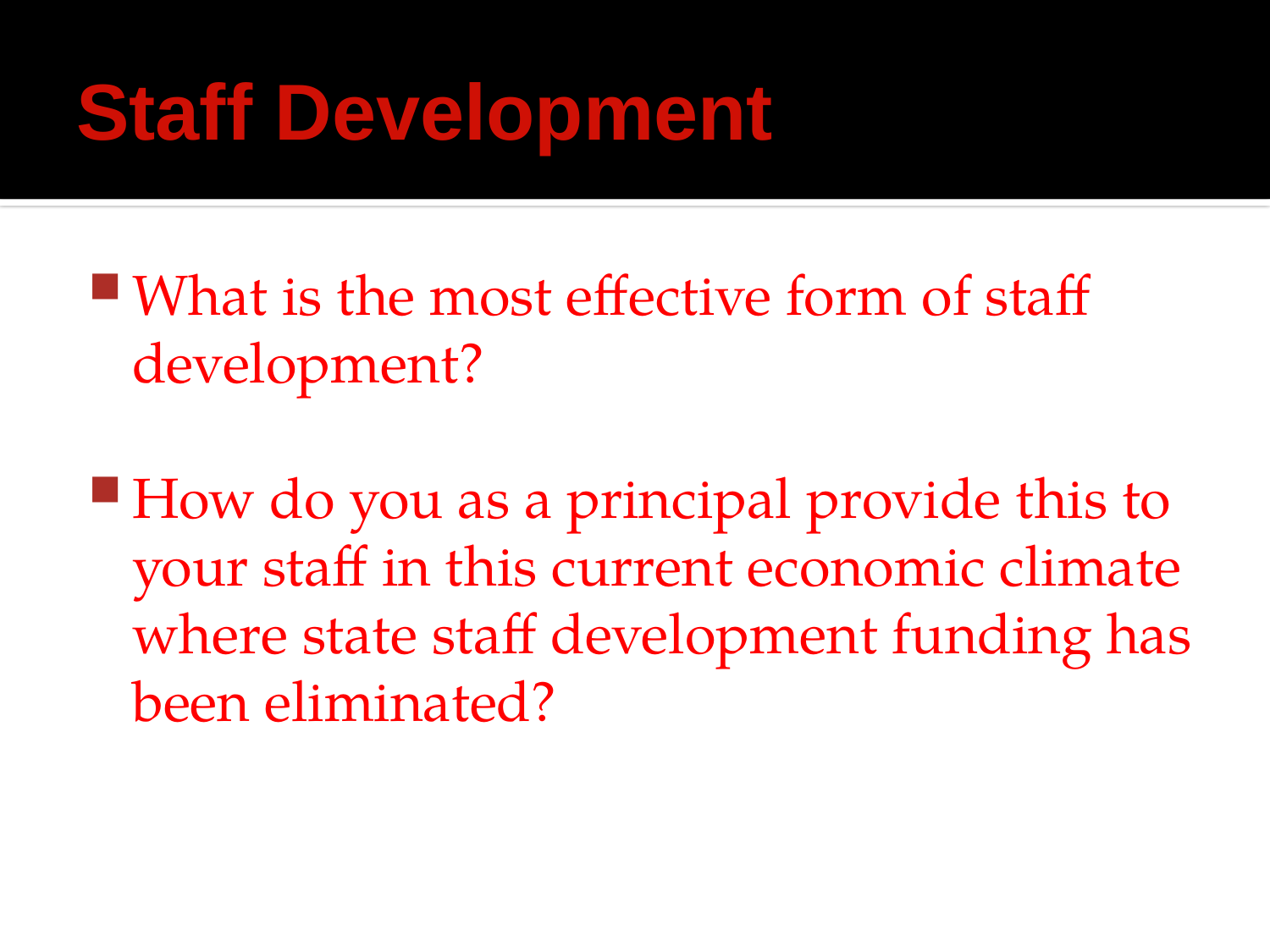

# Staff Development
What is the most effective form of staff development?

How do you as a principal provide this to your staff in this current economic climate where state staff development funding has been eliminated?